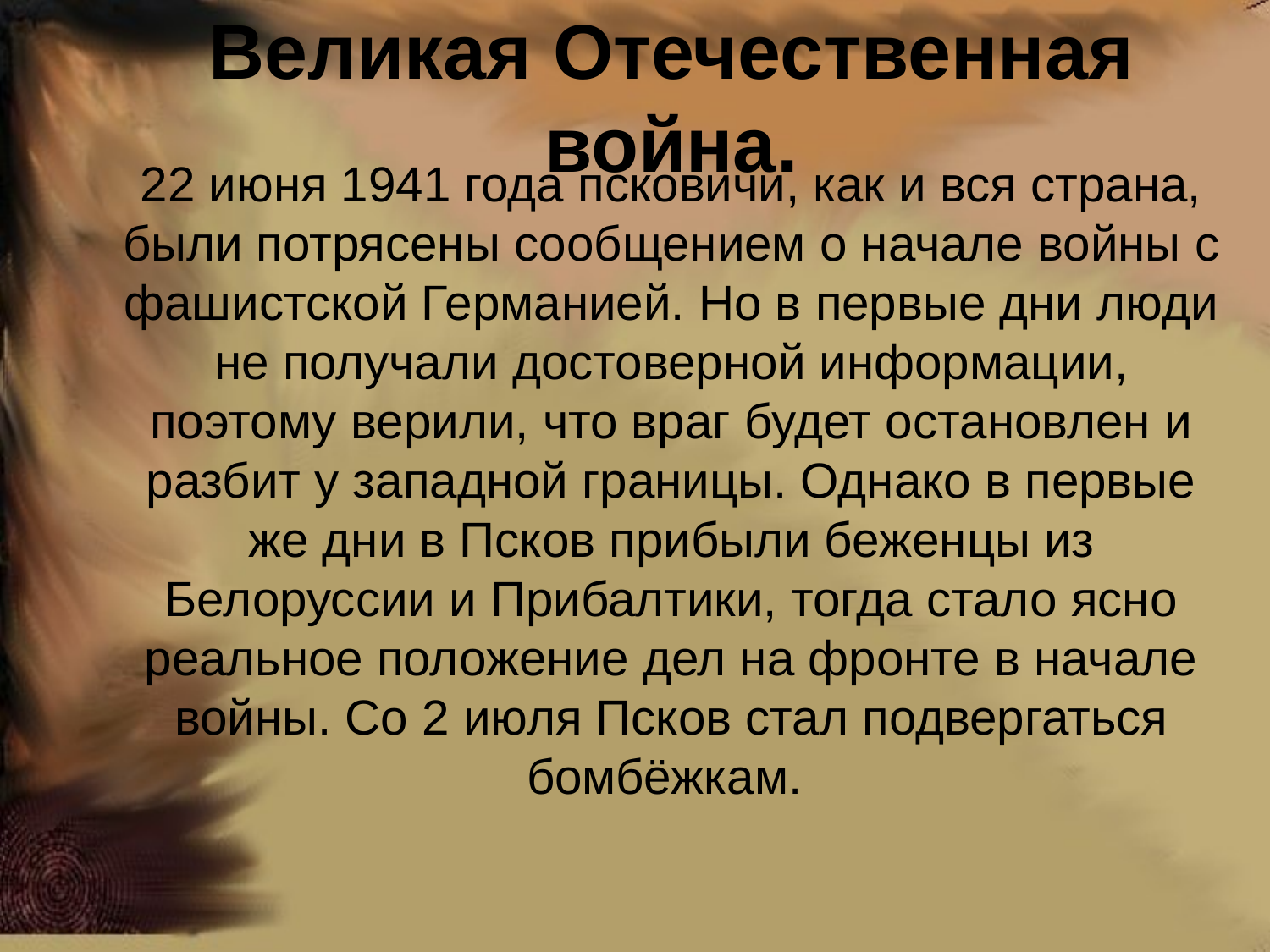

# Великая Отечественная война.
22 июня 1941 года псковичи, как и вся страна, были потрясены сообщением о начале войны с фашистской Германией. Но в первые дни люди не получали достоверной информации, поэтому верили, что враг будет остановлен и разбит у западной границы. Однако в первые же дни в Псков прибыли беженцы из Белоруссии и Прибалтики, тогда стало ясно реальное положение дел на фронте в начале войны. Со 2 июля Псков стал подвергаться бомбёжкам.